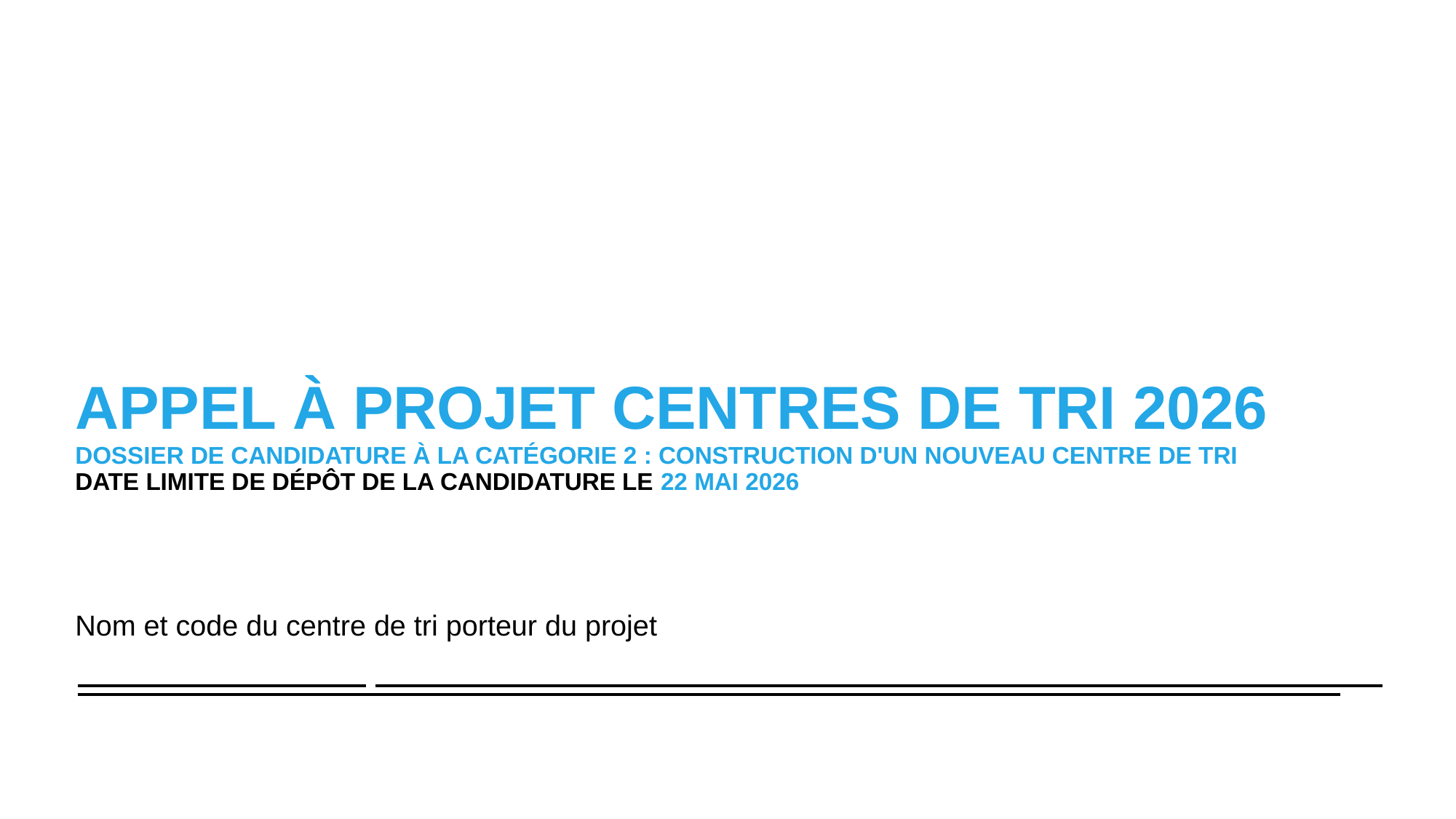

# Appel à projet Centres de tri 2026
Dossier de candidature à la catégorie 2 : Construction d'un nouveau centre de tri
Date limite de dépôt de la candidature le 22 mai 2026

Nom et code du centre de tri porteur du projet